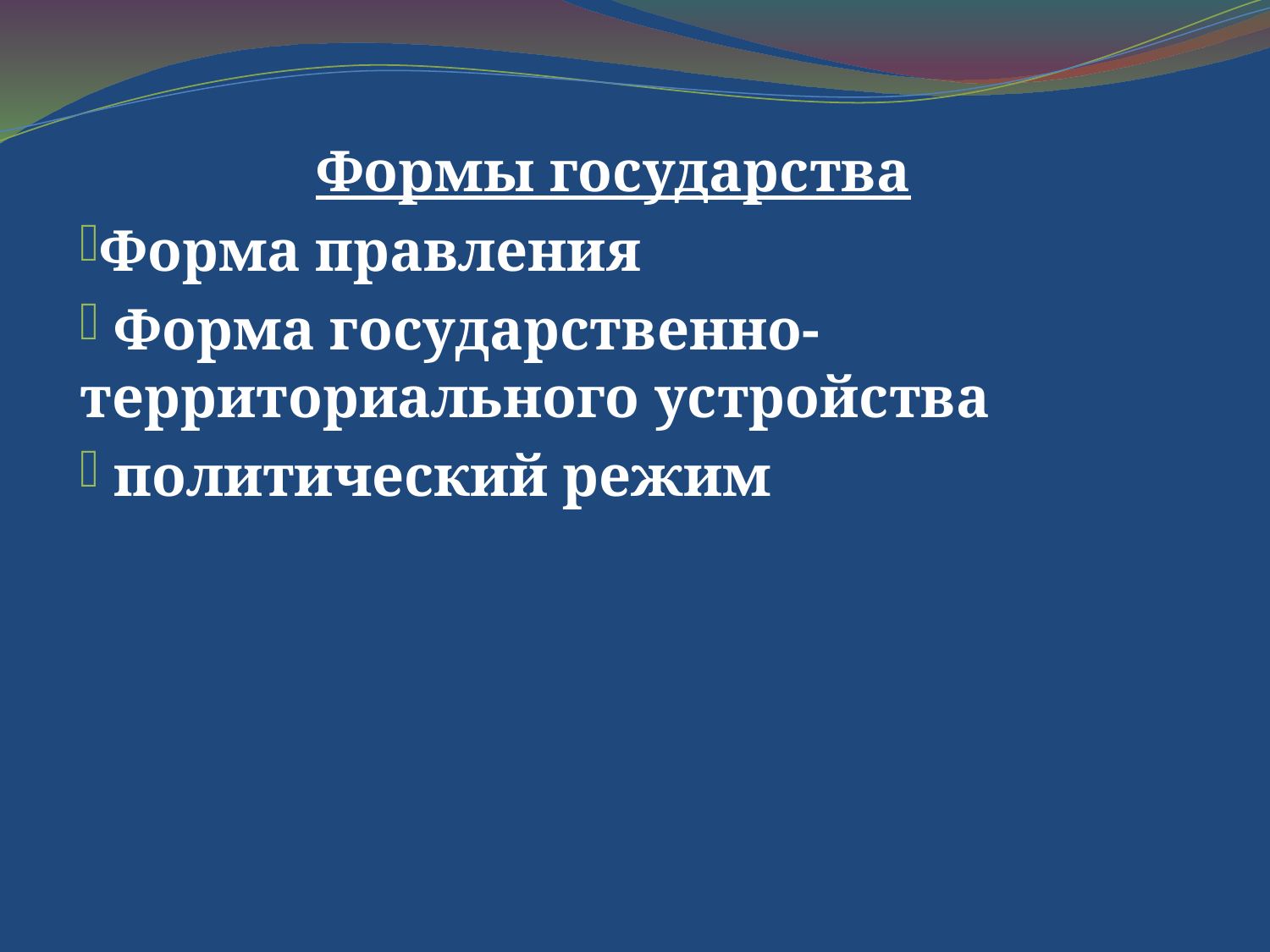

Формы государства
Форма правления
 Форма государственно-территориального устройства
 политический режим